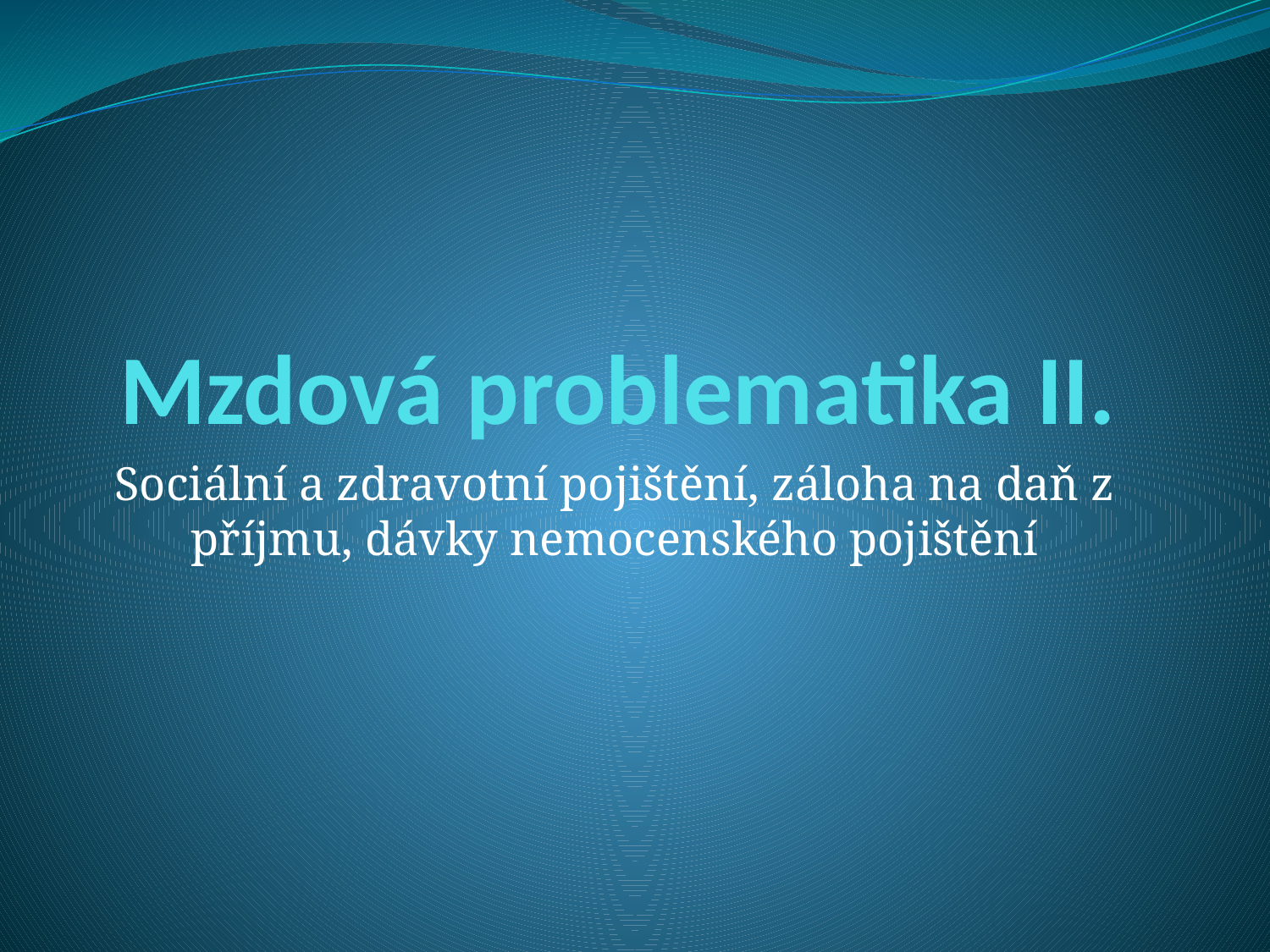

# Mzdová problematika II.
Sociální a zdravotní pojištění, záloha na daň z příjmu, dávky nemocenského pojištění